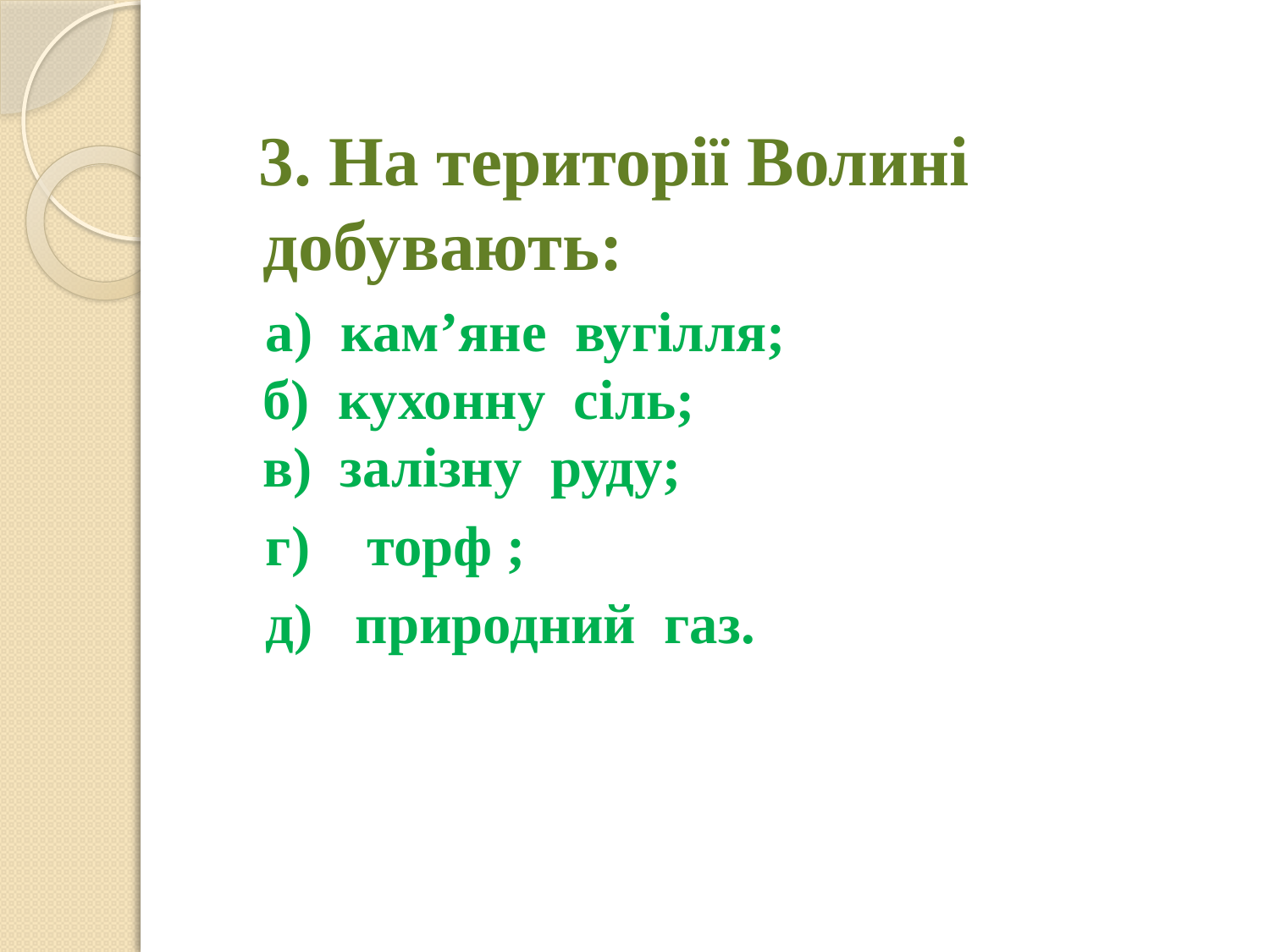

3. На території Волині добувають:
   а)  кам’яне  вугілля;
б)  кухонну  сіль;
в)  залізну  руду;
   г)    торф ;
   д)   природний  газ.